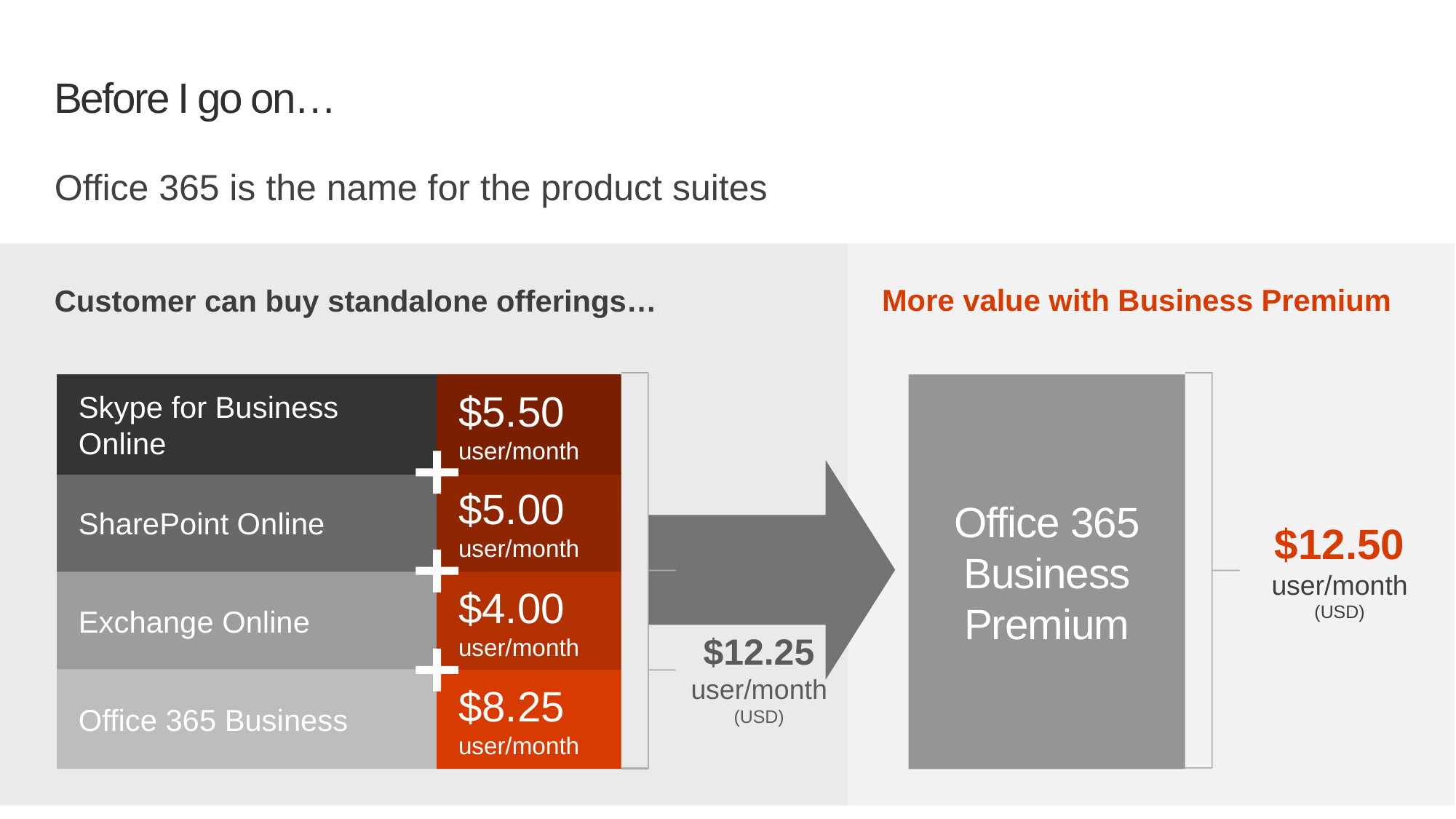

# Before I go on…
Office 365 is the name for the product suites

Customer can buy standalone offerings…

More value with Business Premium

Skype for Business Online
$5.50 user/month
Office 365 Business Premium
Skype for Business Online
$5.50 user/month
$5.00 user/month
SharePoint Online
Exchange Online
$4.00 user/month
Office 365 Business
$8.25 user/month

$5.00 user/month
SharePoint Online
$12.50
user/month
(USD)
$22.75 user/month
(USD)

Exchange Online
$4.00 user/month
$12.25 user/month
(USD)

Office 365 Business
$8.25 user/month